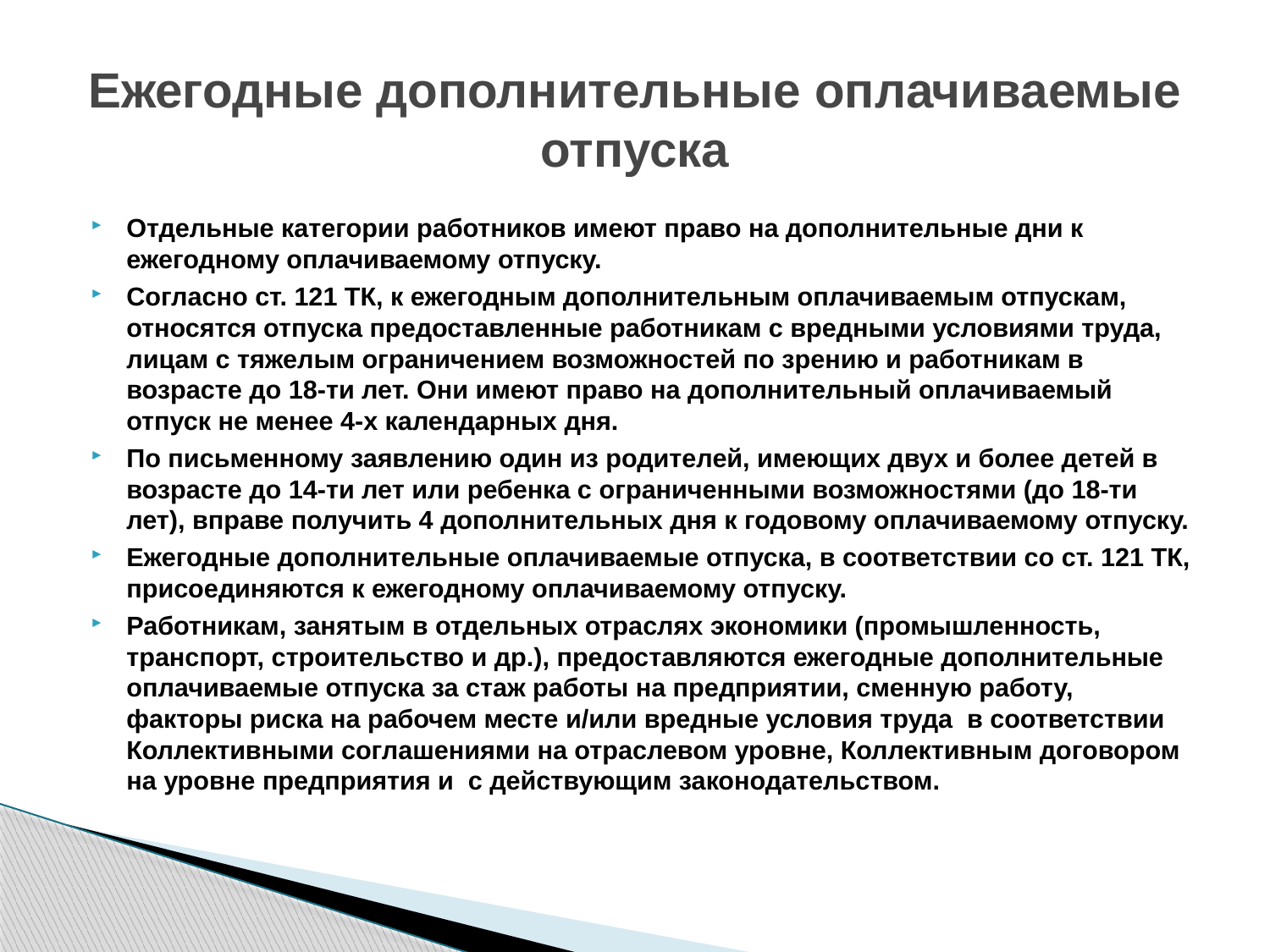

# Ежегодные дополнительные оплачиваемые отпуска
Отдельные категории работников имеют право на дополнительные дни к ежегодному оплачиваемому отпуску.
Согласно ст. 121 ТК, к ежегодным дополнительным оплачиваемым отпускам, относятся отпуска предоставленные работникам с вредными условиями труда, лицам с тяжелым ограничением возможностей по зрению и работникам в возрасте до 18-ти лет. Они имеют право на дополнительный оплачиваемый отпуск не менее 4-х календарных дня.
По письменному заявлению один из родителей, имеющих двух и более детей в возрасте до 14-ти лет или ребенка с ограниченными возможностями (до 18-ти лет), вправе получить 4 дополнительных дня к годовому оплачиваемому отпуску.
Ежегодные дополнительные оплачиваемые отпуска, в соответствии со ст. 121 ТК, присоединяются к ежегодному оплачиваемому отпуску.
Работникам, занятым в отдельных отраслях экономики (промышленность, транспорт, строительство и др.), предоставляются ежегодные дополнительные оплачиваемые отпуска за стаж работы на предприятии, сменную работу, факторы риска на рабочем месте и/или вредные условия труда  в соответствии Коллективными соглашениями на отраслевом уровне, Коллективным договором на уровне предприятия и  с действующим законодательством.